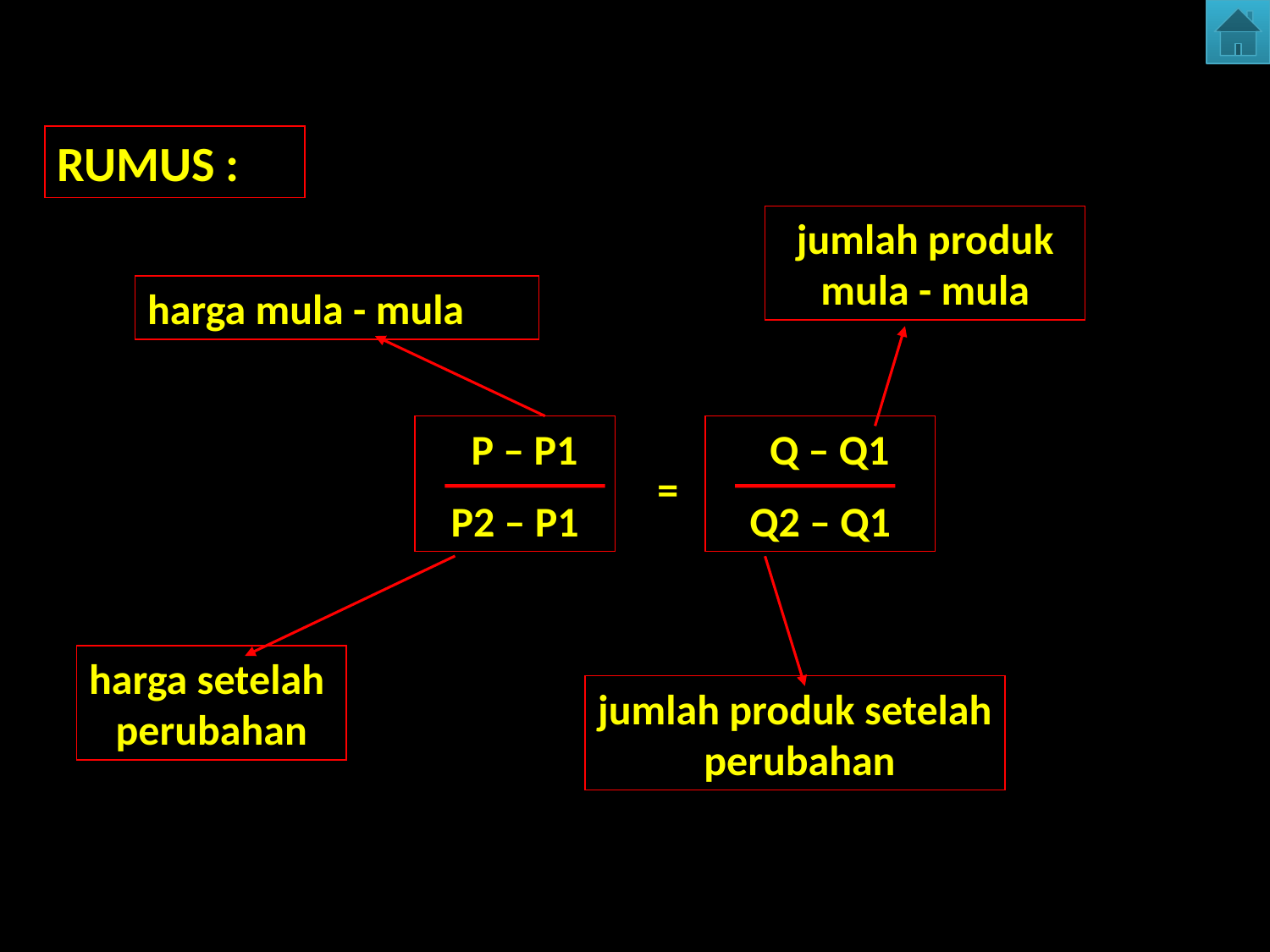

RUMUS :
jumlah produk mula - mula
harga mula - mula

  P – P1
P2 – P1
  Q – Q1
Q2 – Q1
=

harga setelah
perubahan
jumlah produk setelah  perubahan